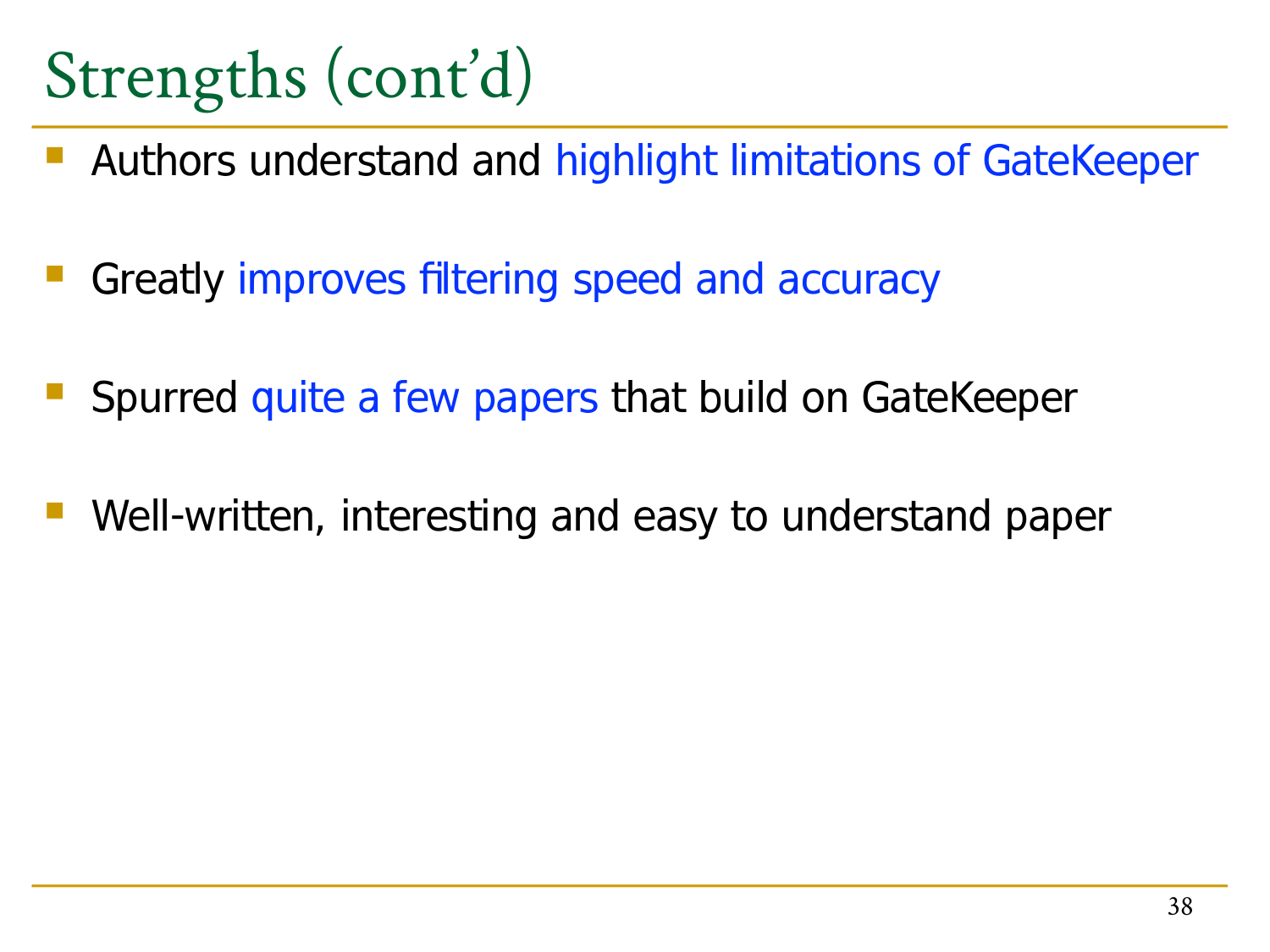

# Strengths (cont’d)
Authors understand and highlight limitations of GateKeeper

Greatly improves filtering speed and accuracy

Spurred quite a few papers that build on GateKeeper

Well-written, interesting and easy to understand paper

38